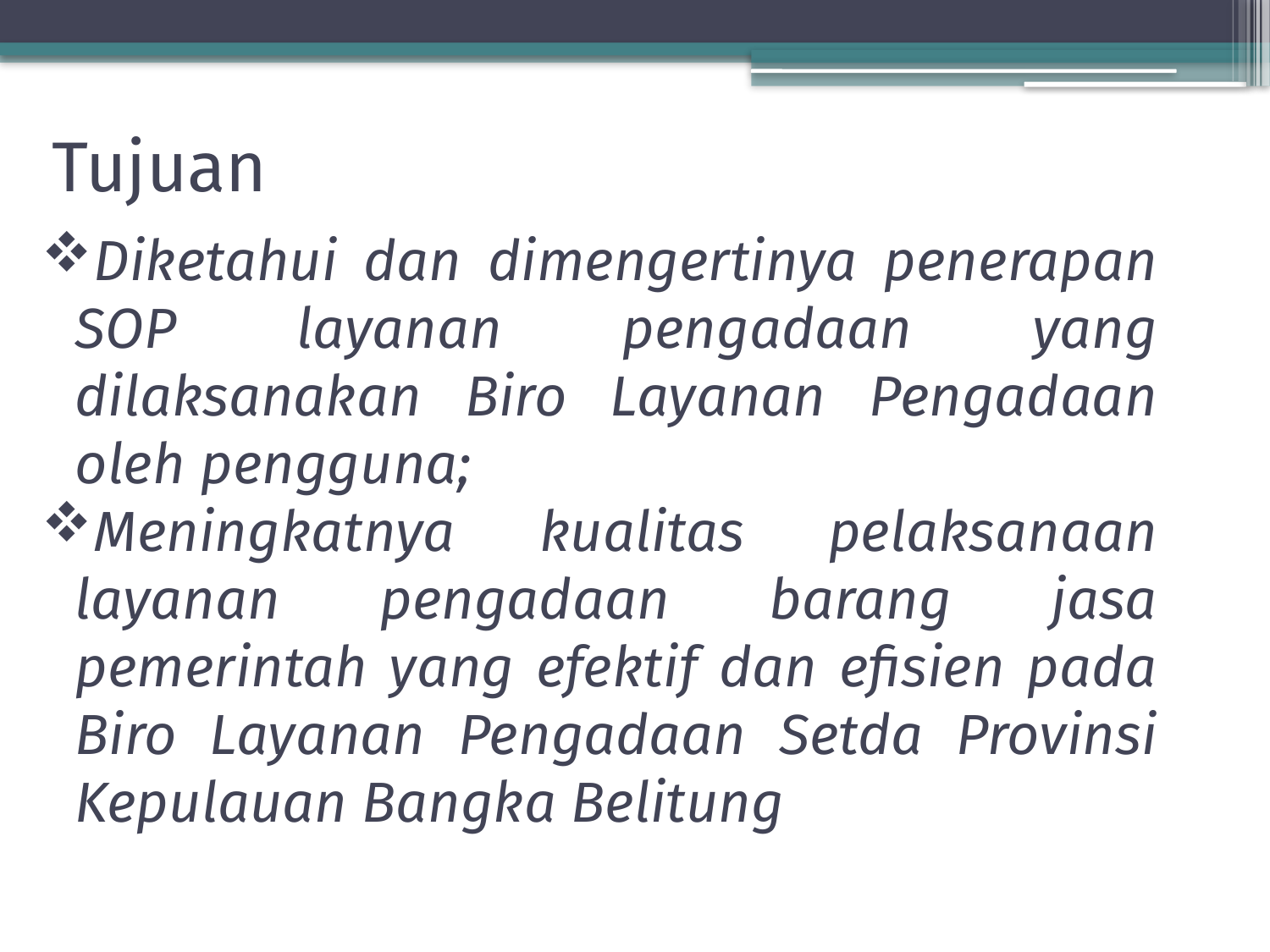

Tujuan

Diketahui dan dimengertinya penerapan SOP layanan pengadaan yang dilaksanakan Biro Layanan Pengadaan oleh pengguna;
Meningkatnya kualitas pelaksanaan layanan pengadaan barang jasa pemerintah yang efektif dan efisien pada Biro Layanan Pengadaan Setda Provinsi Kepulauan Bangka Belitung